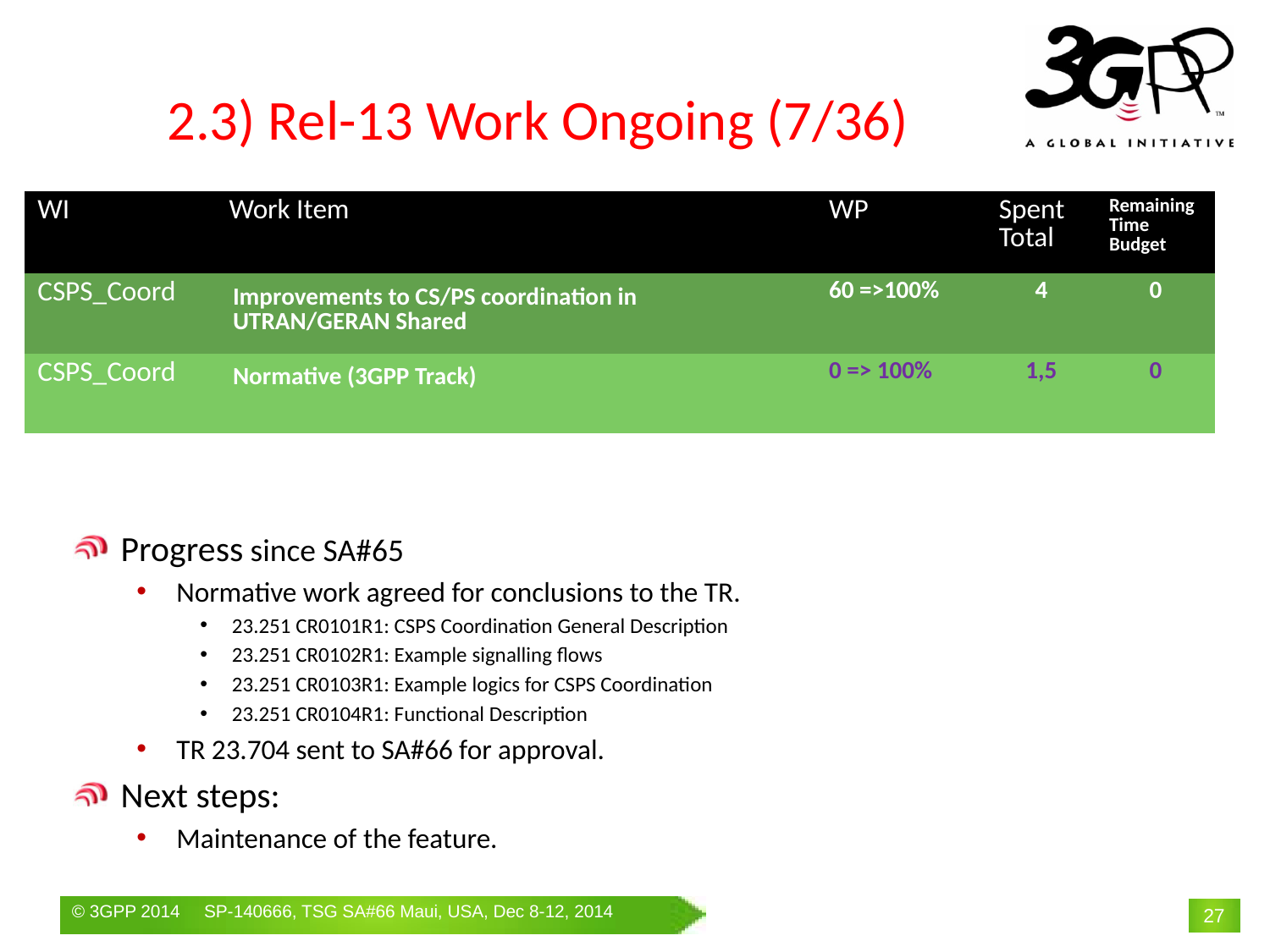

# 2.3) Rel-13 Work Ongoing (7/36)
| WI | Work Item | WP | Spent Total | Remaining Time Budget |
| --- | --- | --- | --- | --- |
| CSPS\_Coord | Improvements to CS/PS coordination in UTRAN/GERAN Shared | 60 =>100% | 4 | 0 |
| CSPS\_Coord | Normative (3GPP Track) | 0 => 100% | 1,5 | 0 |
Progress since SA#65
Normative work agreed for conclusions to the TR.
23.251 CR0101R1: CSPS Coordination General Description
23.251 CR0102R1: Example signalling flows
23.251 CR0103R1: Example logics for CSPS Coordination
23.251 CR0104R1: Functional Description
TR 23.704 sent to SA#66 for approval.
Next steps:
Maintenance of the feature.